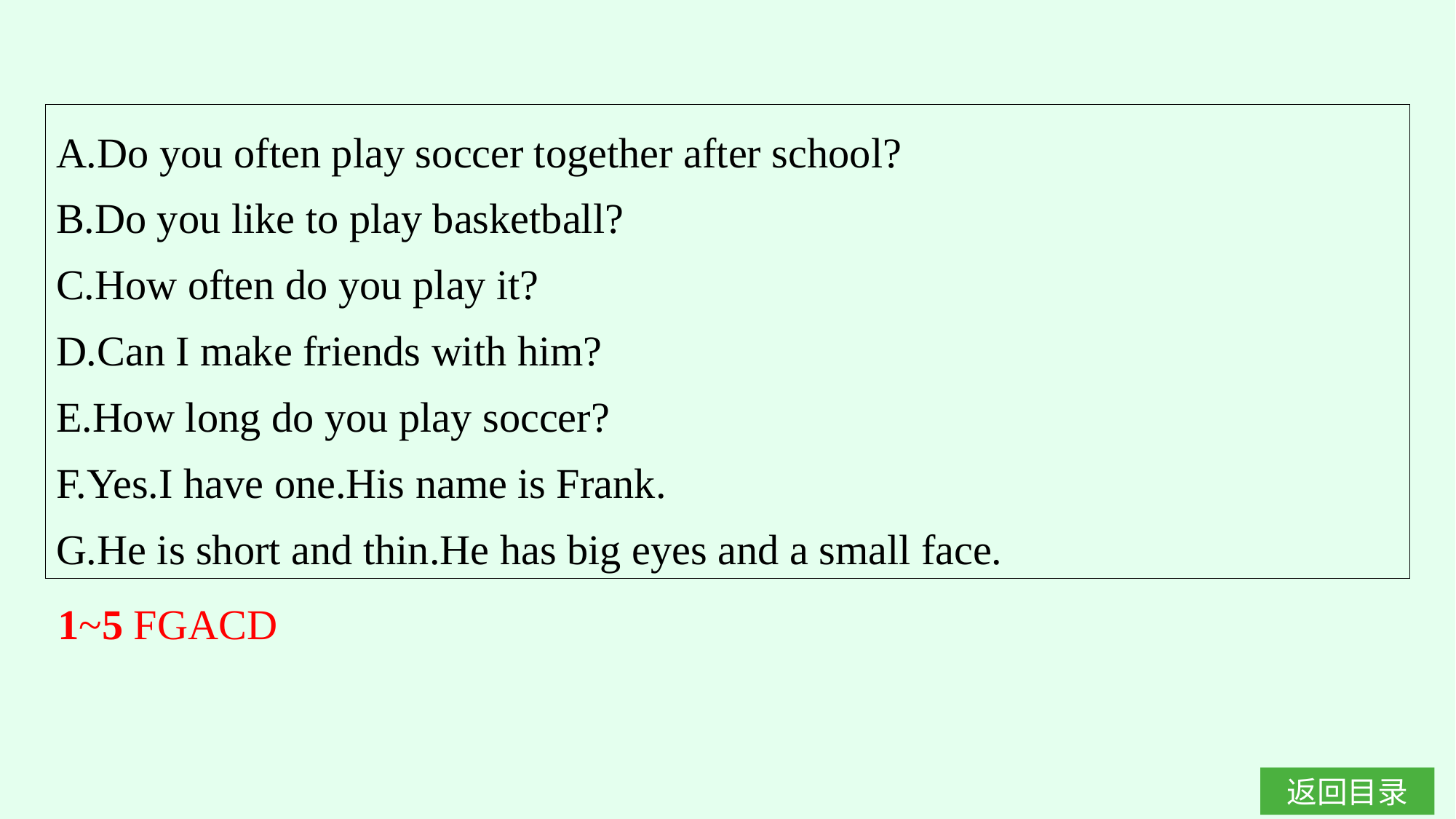

A.Do you often play soccer together after school?
B.Do you like to play basketball?
C.How often do you play it?
D.Can I make friends with him?
E.How long do you play soccer?
F.Yes.I have one.His name is Frank.
G.He is short and thin.He has big eyes and a small face.
1~5 FGACD